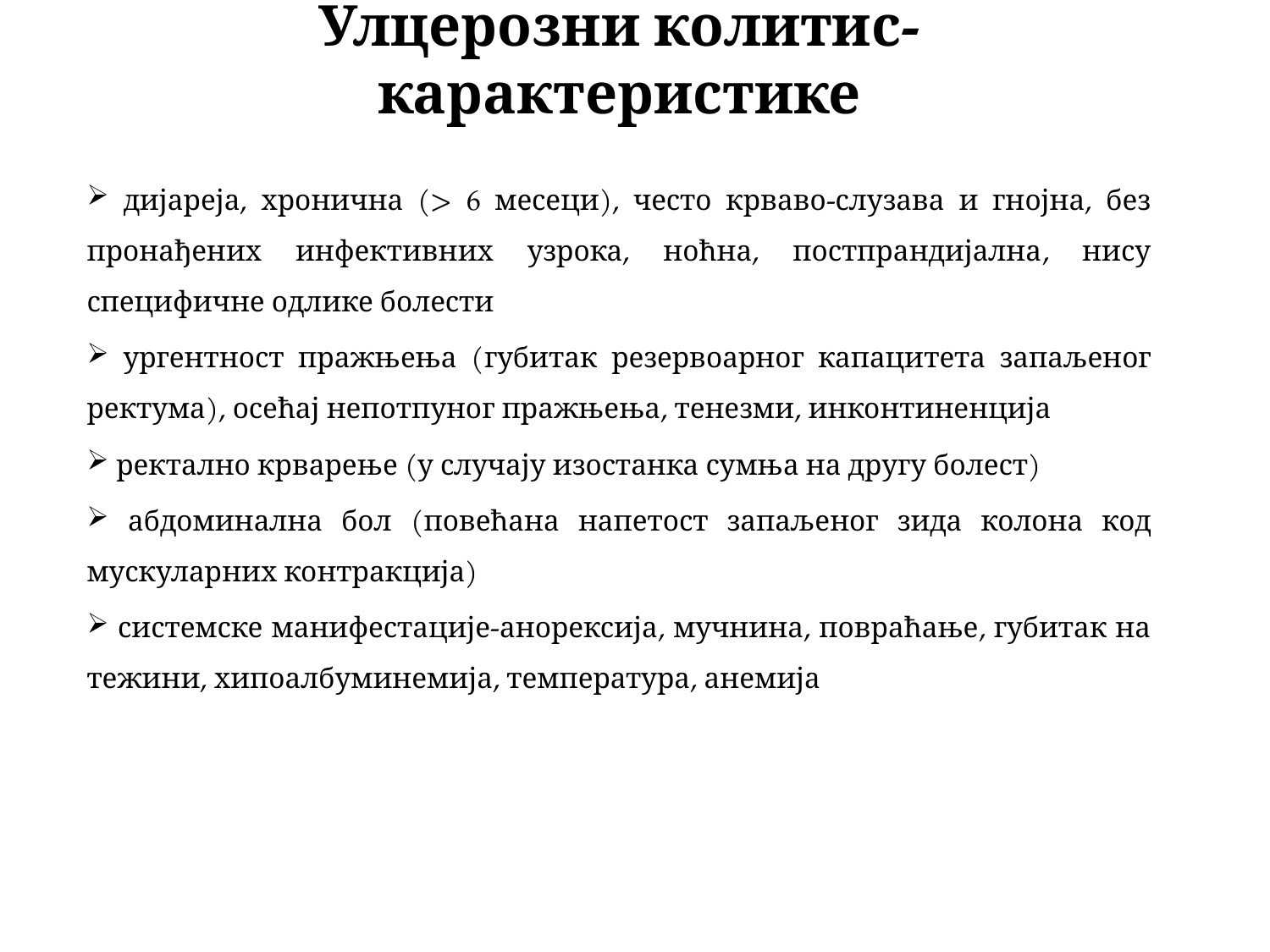

# Улцерозни колитис- карактеристике
 дијареја, хронична (> 6 месеци), често крваво-слузава и гнојна, без пронађених инфективних узрока, ноћна, постпрандијална, нису специфичне одлике болести
 ургентност пражњења (губитак резервоарног капацитета запаљеног ректума), осећај непотпуног пражњења, тенезми, инконтиненција
 ректално крварење (у случају изостанка сумња на другу болест)
 абдоминална бол (повећана напетост запаљеног зида колона код мускуларних контракција)
 системске манифестације-анорексија, мучнина, повраћање, губитак на тежини, хипоалбуминемија, температура, анемија